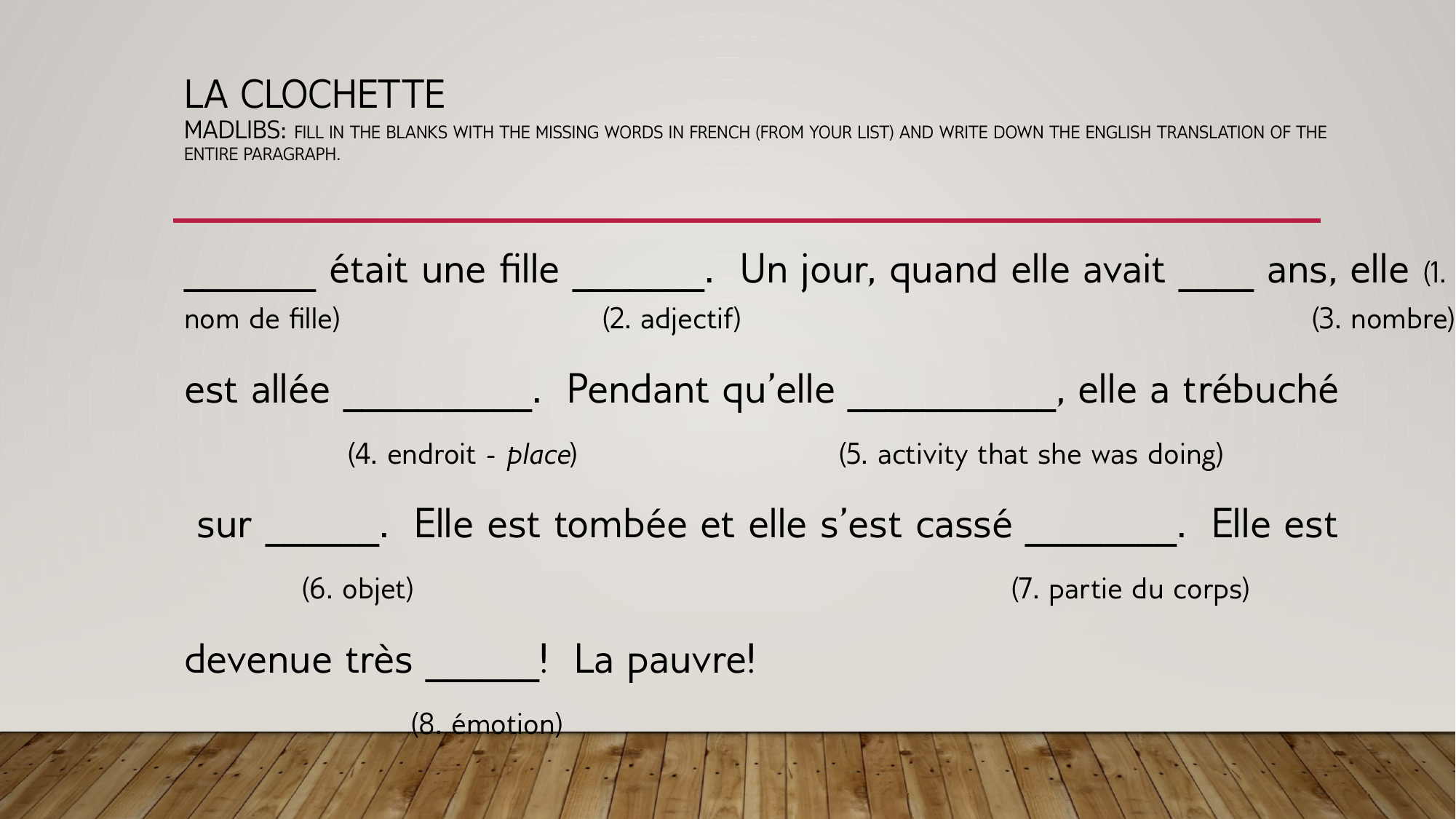

# LA CLOCHETTE MADLIBS: Fill in the blanks with the missing words in French (from your list) and write down the English translation of the entire paragraph.
_______ était une fille _______.  Un jour, quand elle avait ____ ans, elle (1. nom de fille)		          (2. adjectif)					    (3. nombre)
est allée __________.  Pendant qu’elle ___________, elle a trébuché
 	      (4. endroit - place)		            (5. activity that she was doing)
 sur ______.  Elle est tombée et elle s’est cassé ________.  Elle est
             (6. objet)		                   		       (7. partie du corps)
devenue très ______!  La pauvre!
 	     	 (8. émotion)